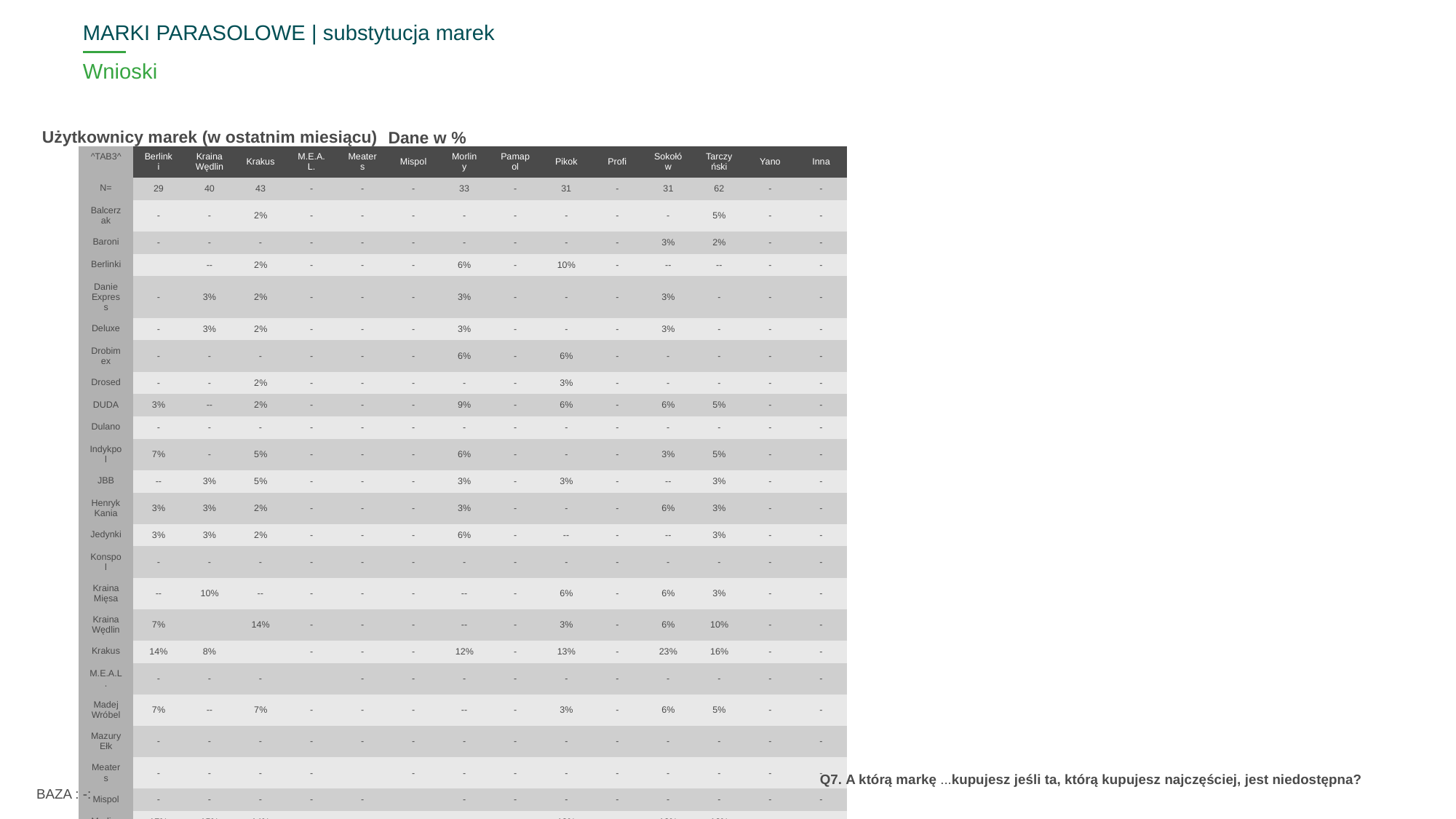

MARKI PARASOLOWE | substytucja marek
# Wnioski
Użytkownicy marek (w ostatnim miesiącu)
Dane w %
| ^TAB3^ | Berlinki | Kraina Wędlin | Krakus | M.E.A.L. | Meaters | Mispol | Morliny | Pamapol | Pikok | Profi | Sokołów | Tarczyński | Yano | Inna |
| --- | --- | --- | --- | --- | --- | --- | --- | --- | --- | --- | --- | --- | --- | --- |
| N= | 29 | 40 | 43 | - | - | - | 33 | - | 31 | - | 31 | 62 | - | - |
| Balcerzak | - | - | 2% | - | - | - | - | - | - | - | - | 5% | - | - |
| Baroni | - | - | - | - | - | - | - | - | - | - | 3% | 2% | - | - |
| Berlinki |  | -- | 2% | - | - | - | 6% | - | 10% | - | -- | -- | - | - |
| Danie Express | - | 3% | 2% | - | - | - | 3% | - | - | - | 3% | - | - | - |
| Deluxe | - | 3% | 2% | - | - | - | 3% | - | - | - | 3% | - | - | - |
| Drobimex | - | - | - | - | - | - | 6% | - | 6% | - | - | - | - | - |
| Drosed | - | - | 2% | - | - | - | - | - | 3% | - | - | - | - | - |
| DUDA | 3% | -- | 2% | - | - | - | 9% | - | 6% | - | 6% | 5% | - | - |
| Dulano | - | - | - | - | - | - | - | - | - | - | - | - | - | - |
| Indykpol | 7% | - | 5% | - | - | - | 6% | - | - | - | 3% | 5% | - | - |
| JBB | -- | 3% | 5% | - | - | - | 3% | - | 3% | - | -- | 3% | - | - |
| Henryk Kania | 3% | 3% | 2% | - | - | - | 3% | - | - | - | 6% | 3% | - | - |
| Jedynki | 3% | 3% | 2% | - | - | - | 6% | - | -- | - | -- | 3% | - | - |
| Konspol | - | - | - | - | - | - | - | - | - | - | - | - | - | - |
| Kraina Mięsa | -- | 10% | -- | - | - | - | -- | - | 6% | - | 6% | 3% | - | - |
| Kraina Wędlin | 7% |  | 14% | - | - | - | -- | - | 3% | - | 6% | 10% | - | - |
| Krakus | 14% | 8% |  | - | - | - | 12% | - | 13% | - | 23% | 16% | - | - |
| M.E.A.L. | - | - | - |  | - | - | - | - | - | - | - | - | - | - |
| Madej Wróbel | 7% | -- | 7% | - | - | - | -- | - | 3% | - | 6% | 5% | - | - |
| Mazury Ełk | - | - | - | - | - | - | - | - | - | - | - | - | - | - |
| Meaters | - | - | - | - |  | - | - | - | - | - | - | - | - | - |
| Mispol | - | - | - | - | - |  | - | - | - | - | - | - | - | - |
| Morliny | 17% | 15% | 14% | - | - | - |  | - | 19% | - | 16% | 16% | - | - |
| Nasze Smaki | -- | 8% | 2% | - | - | - | 6% | - | -- | - | 3% | -- | - | - |
| Olewnik | 3% | -- | 2% | - | - | - | -- | - | 3% | - | 3% | 2% | - | - |
| Pamapol | - | - | - | - | - | - | - |  | - | - | - | - | - | - |
| Pikok | 17% | 15% | 9% | - | - | - | 6% | - |  | - | 6% | 10% | - | - |
| Piratki | - | - | - | - | - | - | - | - | - | - | - | - | - | - |

BAZA : -:
Q7. A którą markę ...kupujesz jeśli ta, którą kupujesz najczęściej, jest niedostępna?